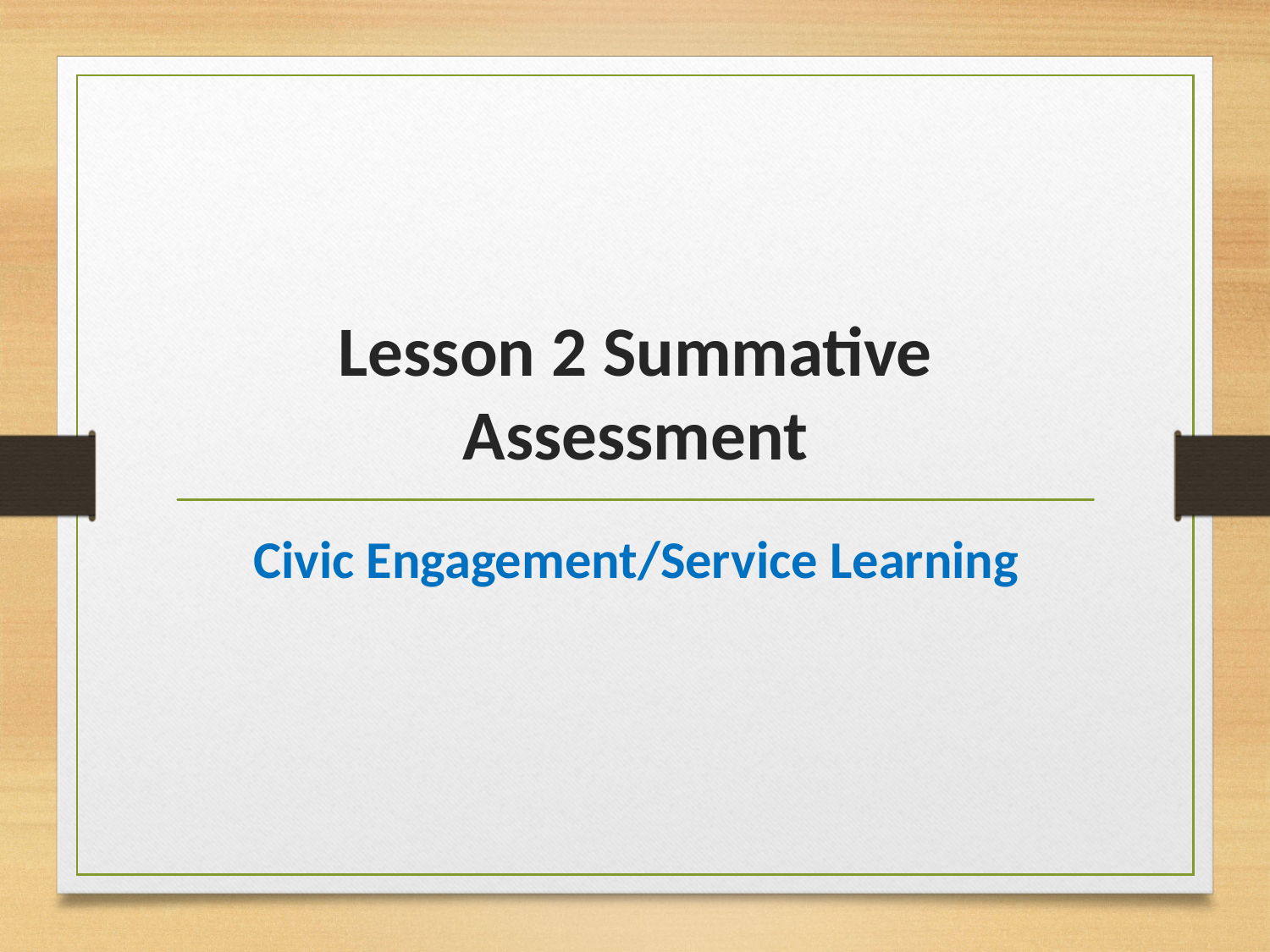

# Lesson 2 Summative Assessment
Civic Engagement/Service Learning